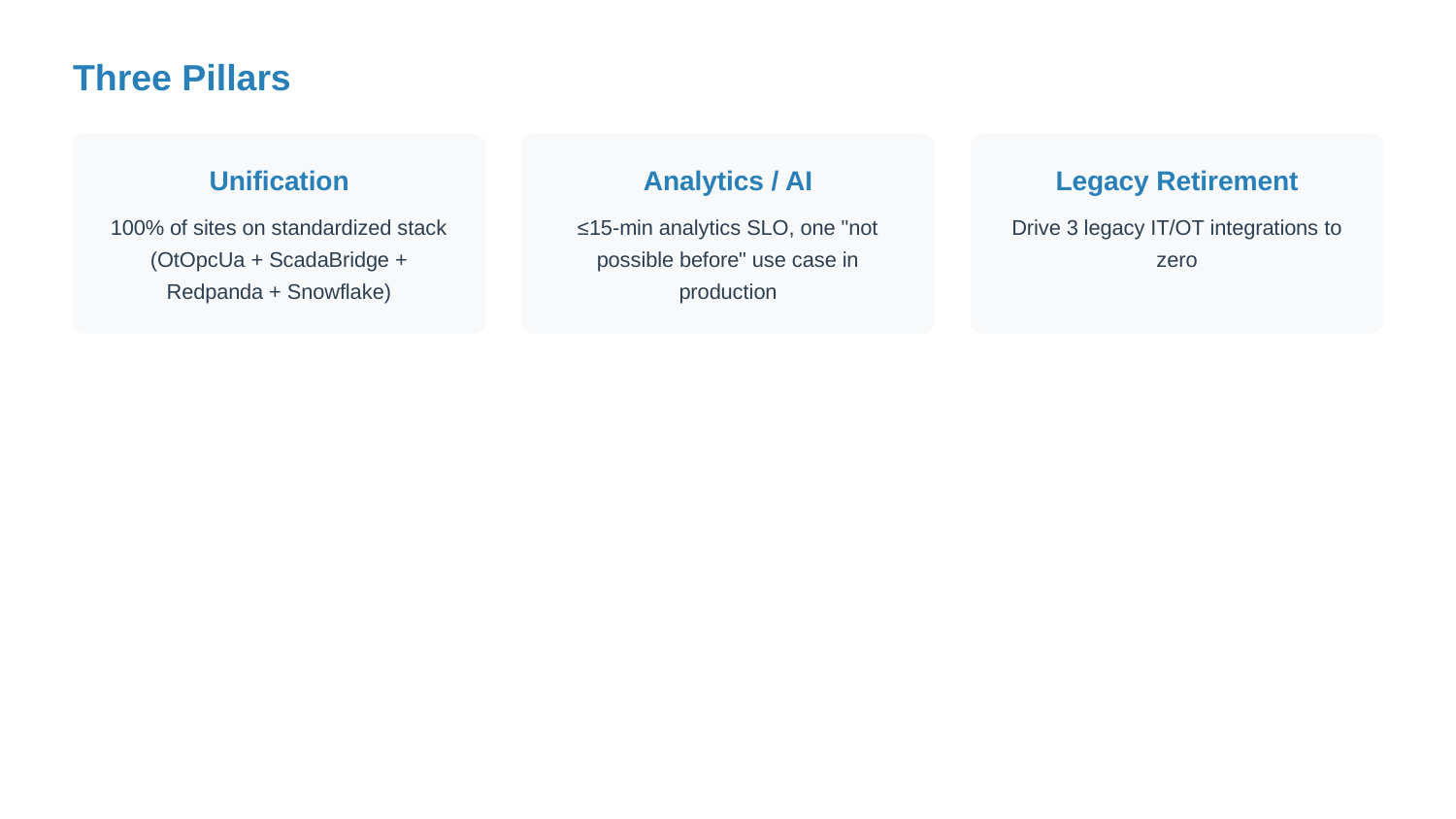

Three Pillars

Unification
Analytics / AI
Legacy Retirement
100% of sites on standardized stack (OtOpcUa + ScadaBridge + Redpanda + Snowflake)
≤15-min analytics SLO, one "not possible before" use case in production
Drive 3 legacy IT/OT integrations to zero